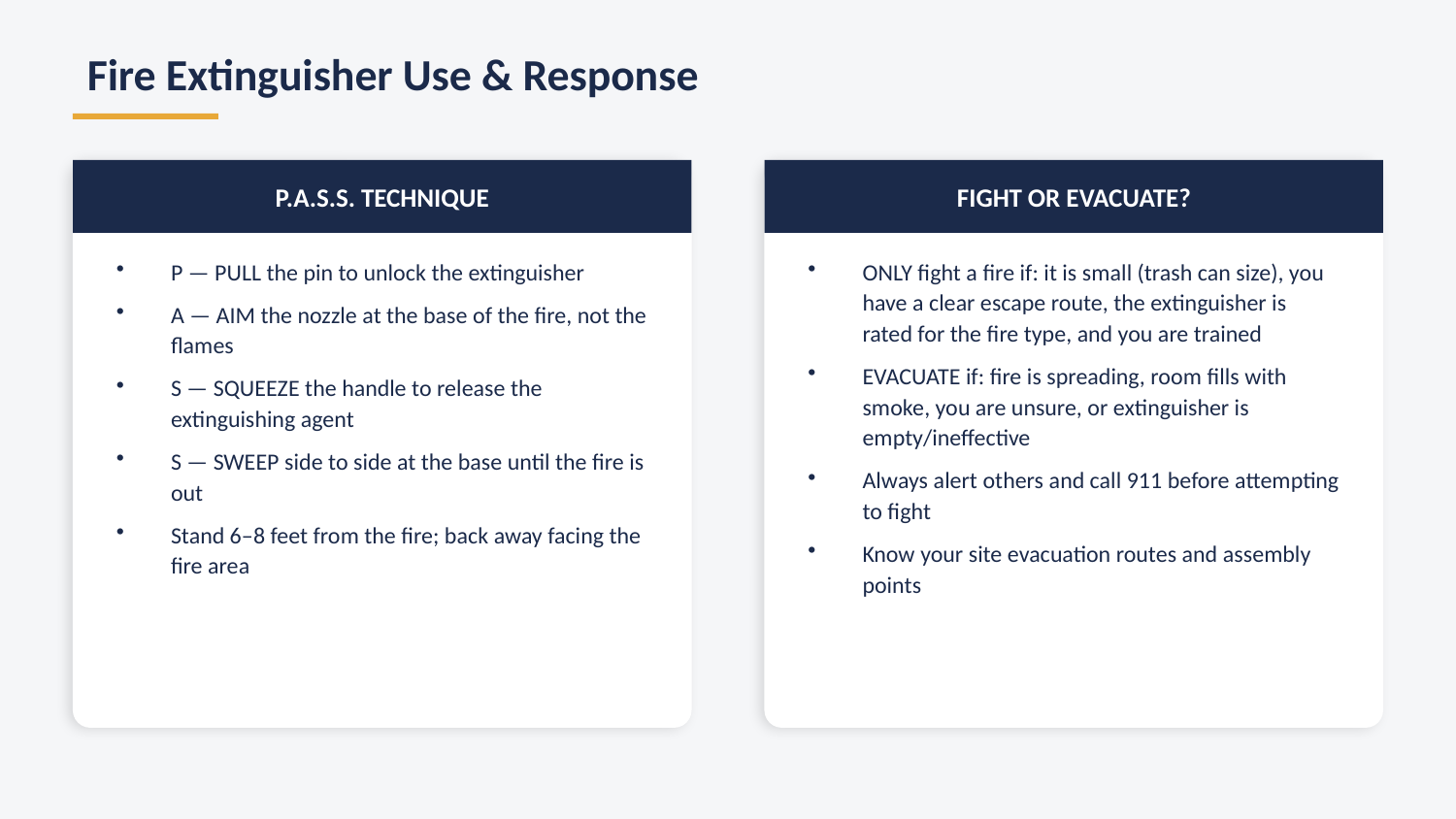

Fire Extinguisher Use & Response

P.A.S.S. TECHNIQUE

FIGHT OR EVACUATE?
P — PULL the pin to unlock the extinguisher
A — AIM the nozzle at the base of the fire, not the flames
S — SQUEEZE the handle to release the extinguishing agent
S — SWEEP side to side at the base until the fire is out
Stand 6–8 feet from the fire; back away facing the fire area
ONLY fight a fire if: it is small (trash can size), you have a clear escape route, the extinguisher is rated for the fire type, and you are trained
EVACUATE if: fire is spreading, room fills with smoke, you are unsure, or extinguisher is empty/ineffective
Always alert others and call 911 before attempting to fight
Know your site evacuation routes and assembly points